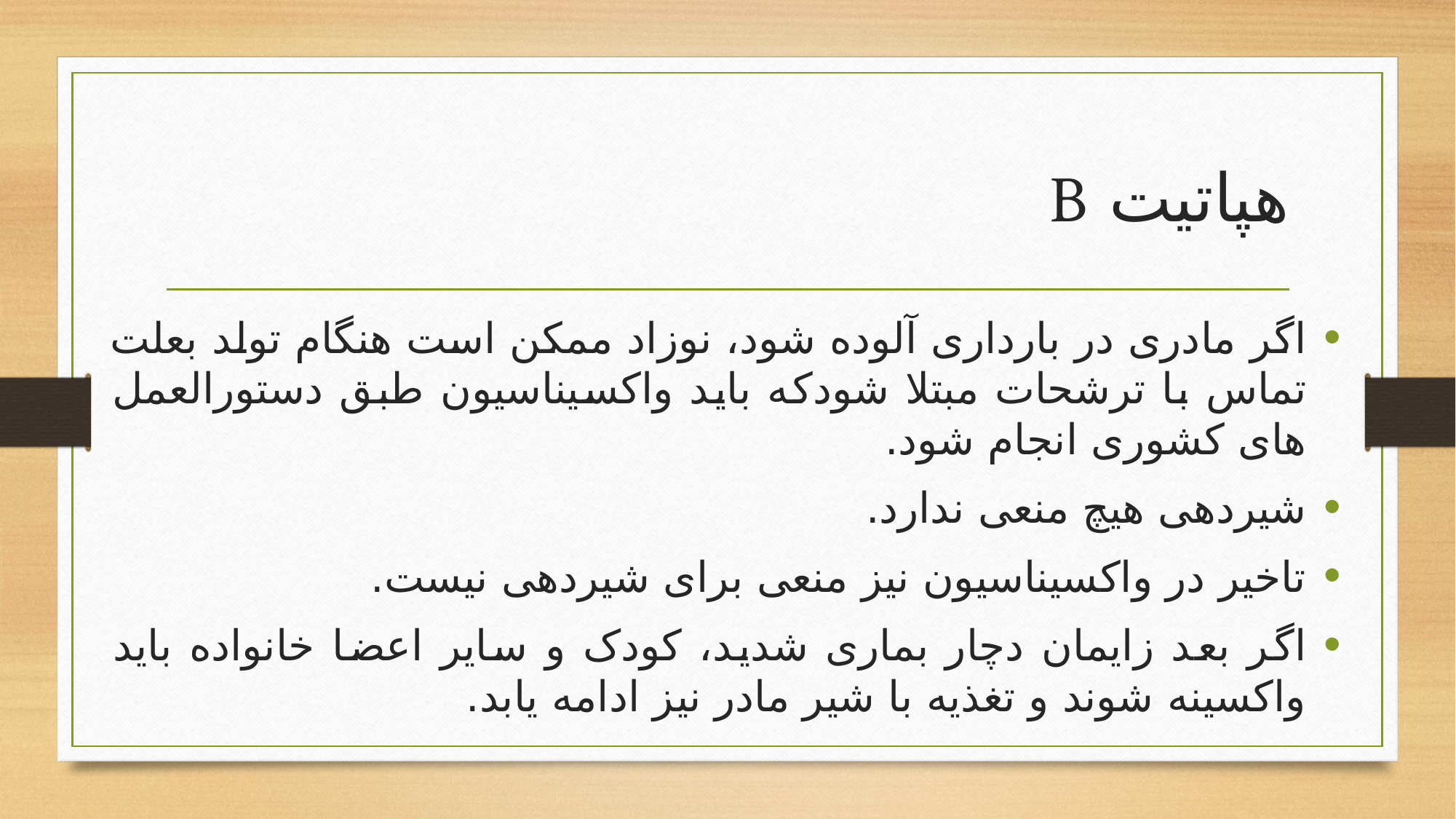

# هپاتیت B
اگر مادری در بارداری آلوده شود، نوزاد ممکن است هنگام تولد بعلت تماس با ترشحات مبتلا شودکه باید واکسیناسیون طبق دستورالعمل های کشوری انجام شود.
شیردهی هیچ منعی ندارد.
تاخیر در واکسیناسیون نیز منعی برای شیردهی نیست.
اگر بعد زایمان دچار بماری شدید، کودک و سایر اعضا خانواده باید واکسینه شوند و تغذیه با شیر مادر نیز ادامه یابد.